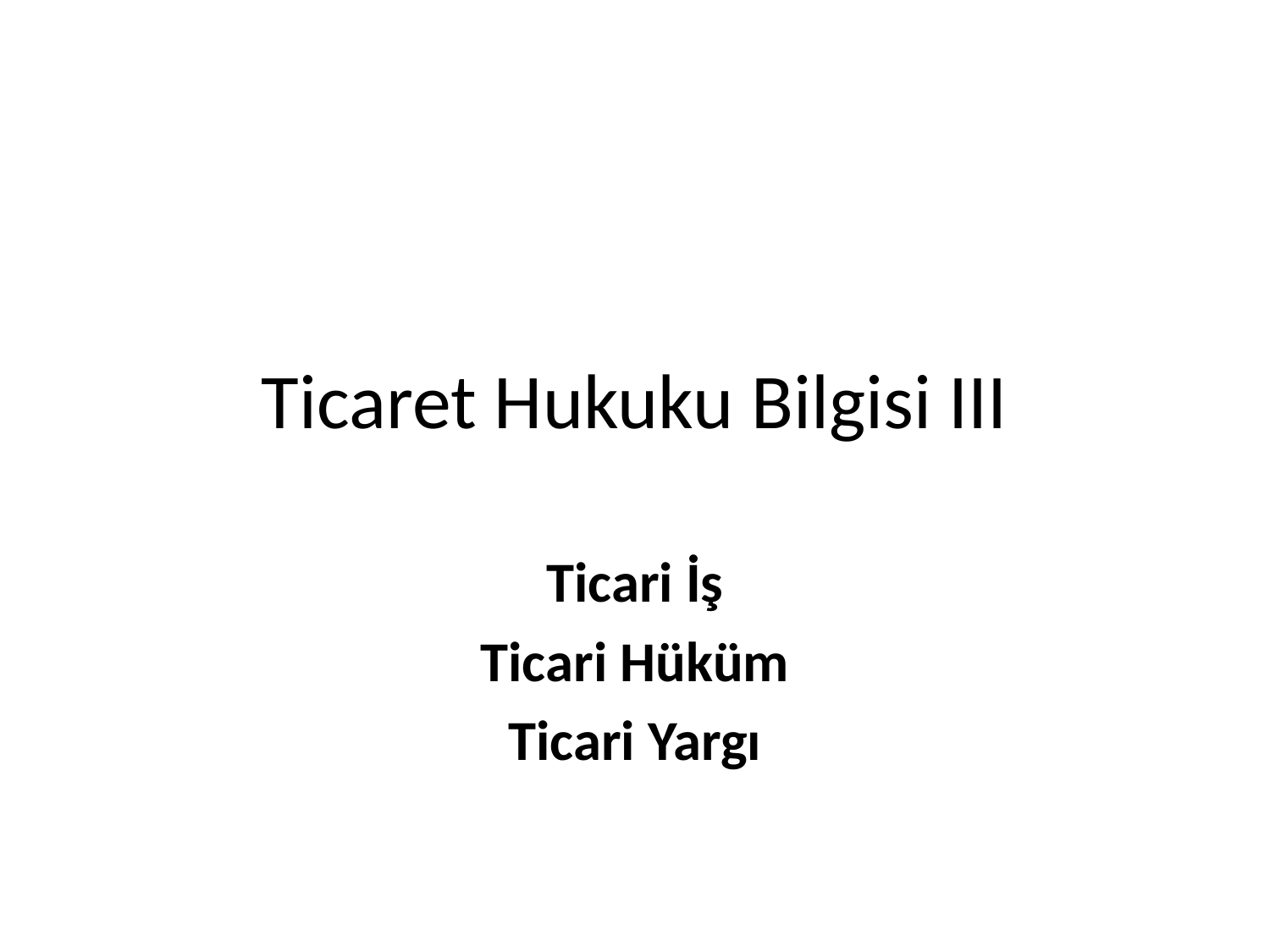

# Ticaret Hukuku Bilgisi III
Ticari İş
Ticari Hüküm
Ticari Yargı